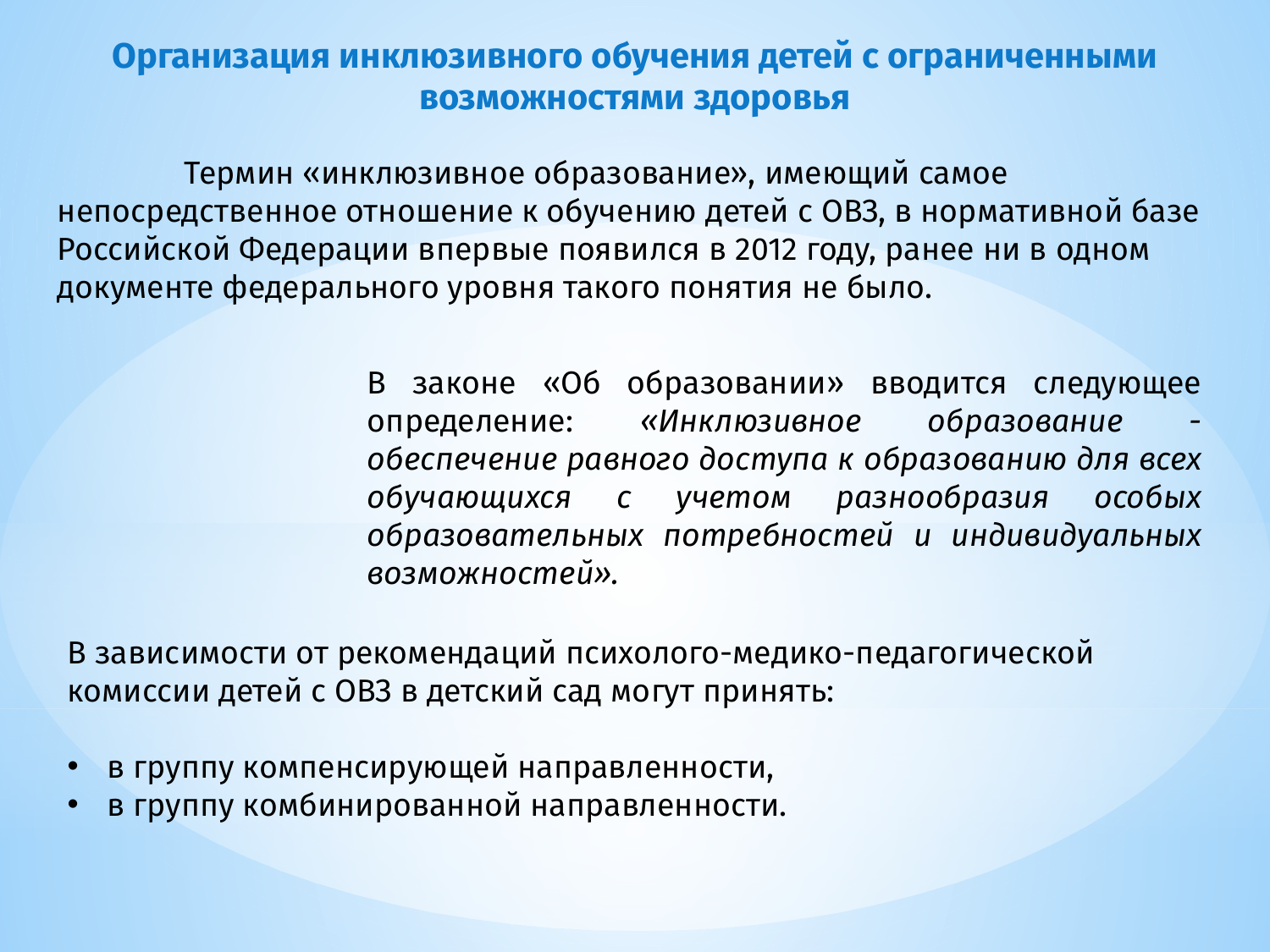

Организация инклюзивного обучения детей с ограниченными возможностями здоровья
	Термин «инклюзивное образование», имеющий самое непосредственное отношение к обучению детей с ОВЗ, в нормативной базе Российской Федерации впервые появился в 2012 году, ранее ни в одном документе федерального уровня такого понятия не было.
В законе «Об образовании» вводится следующее определение: «Инклюзивное образование - обеспечение равного доступа к образованию для всех обучающихся с учетом разнообразия особых образовательных потребностей и индивидуальных возможностей».
В зависимости от рекомендаций психолого-медико-педагогической комиссии детей с ОВЗ в детский сад могут принять:

в группу компенсирующей направленности,
в группу комбинированной направленности.